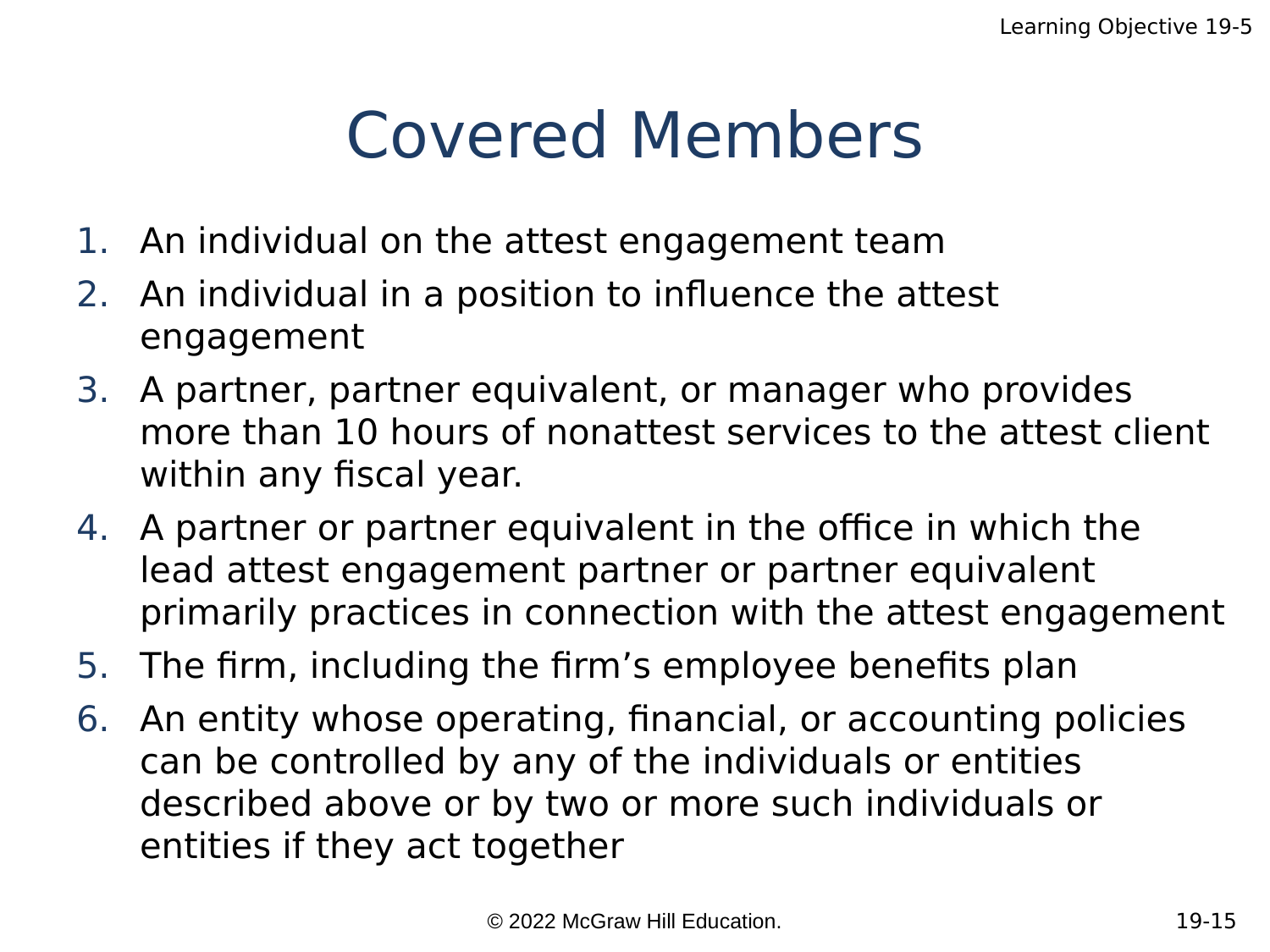

Learning Objective 19-5
# Covered Members
An individual on the attest engagement team
An individual in a position to influence the attest engagement
A partner, partner equivalent, or manager who provides more than 10 hours of nonattest services to the attest client within any fiscal year.
A partner or partner equivalent in the office in which the lead attest engagement partner or partner equivalent primarily practices in connection with the attest engagement
The firm, including the firm’s employee benefits plan
An entity whose operating, financial, or accounting policies can be controlled by any of the individuals or entities described above or by two or more such individuals or entities if they act together